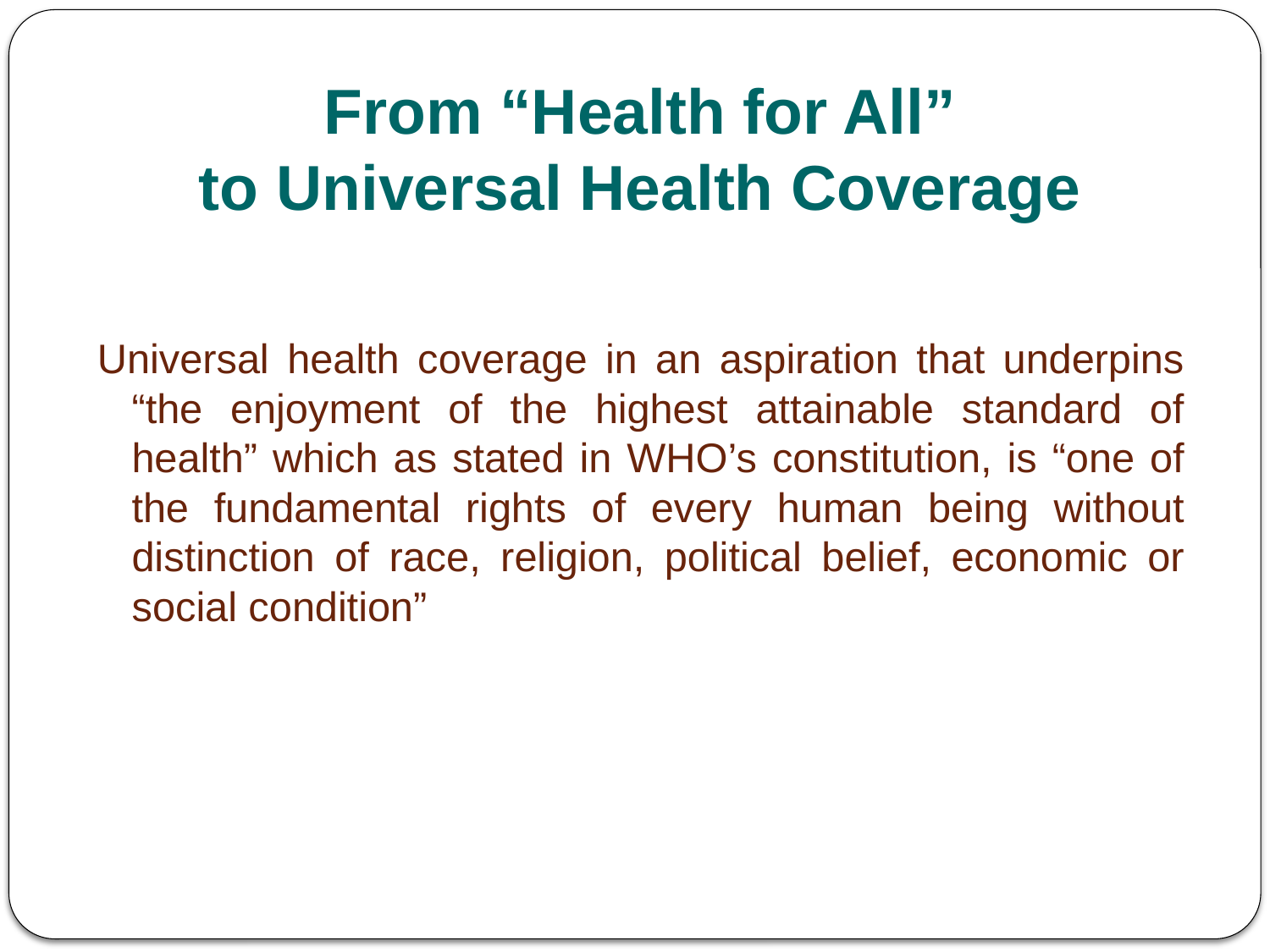

# From “Health for All” to Universal Health Coverage
Universal health coverage in an aspiration that underpins “the enjoyment of the highest attainable standard of health” which as stated in WHO’s constitution, is “one of the fundamental rights of every human being without distinction of race, religion, political belief, economic or social condition”